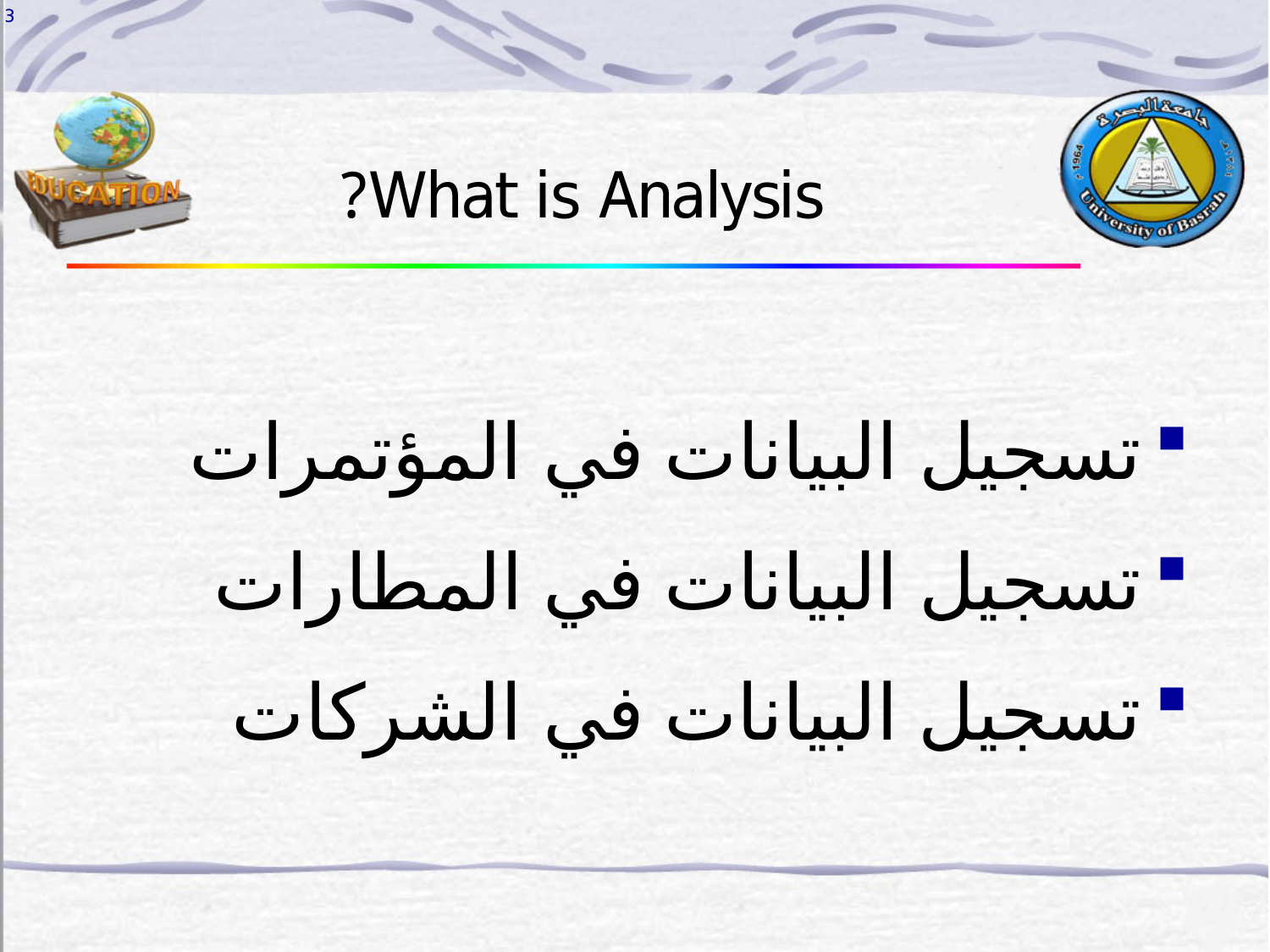

3
What is Analysis?
تسجيل البيانات في المؤتمرات
تسجيل البيانات في المطارات
تسجيل البيانات في الشركات